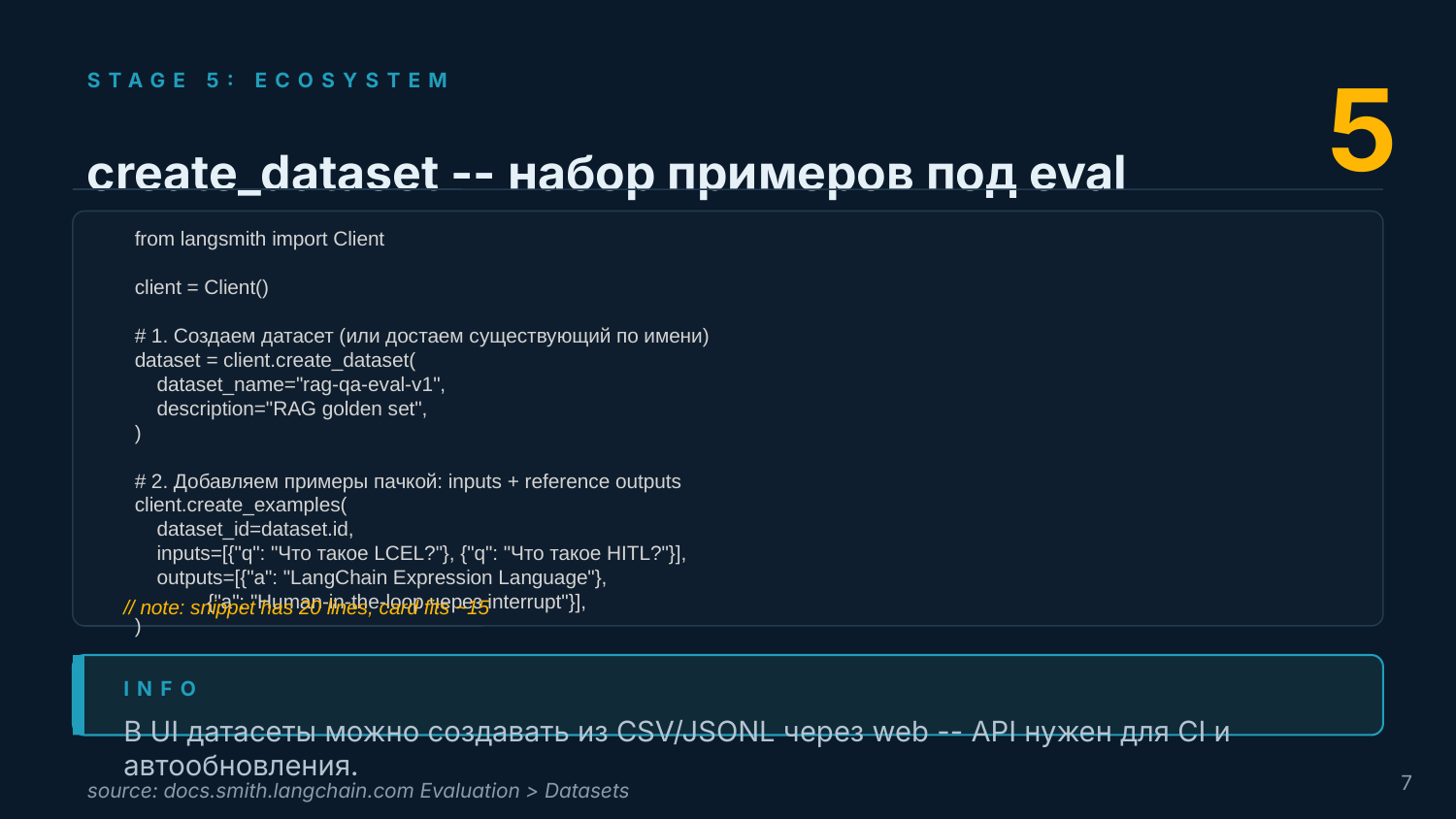

5
STAGE 5: ECOSYSTEM
create_dataset -- набор примеров под eval

  from langsmith import Client

  client = Client()

  # 1. Создаем датасет (или достаем существующий по имени)
  dataset = client.create_dataset(
      dataset_name="rag-qa-eval-v1",
      description="RAG golden set",
  )

  # 2. Добавляем примеры пачкой: inputs + reference outputs
  client.create_examples(
      dataset_id=dataset.id,
      inputs=[{"q": "Что такое LCEL?"}, {"q": "Что такое HITL?"}],
      outputs=[{"a": "LangChain Expression Language"},
               {"a": "Human-in-the-loop через interrupt"}],
  )

  # 3. Версионирование: новые данные -> новый датасет
  client.clone_dataset(dataset.id, dataset_name="rag-qa-eval-v2")

// note: snippet has 20 lines, card fits ~15

INFO
В UI датасеты можно создавать из CSV/JSONL через web -- API нужен для CI и автообновления.
7
source: docs.smith.langchain.com Evaluation > Datasets